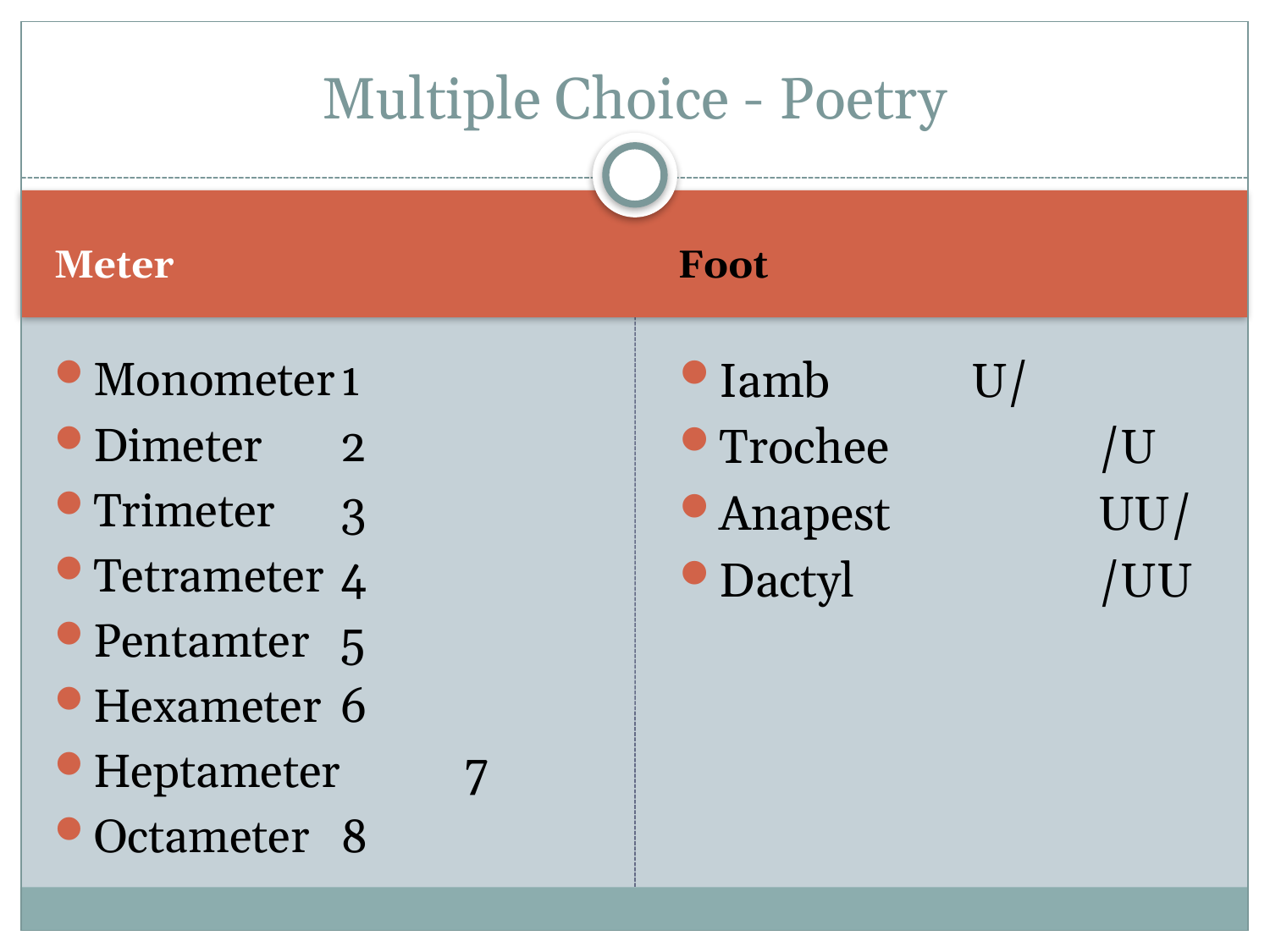

# Multiple Choice - Poetry
Meter
Foot
Monometer	1
Dimeter		2
Trimeter		3
Tetrameter	4
Pentamter	5
Hexameter	6
Heptameter	7
Octameter	8
Iamb		U/
Trochee		/U
Anapest		UU/
Dactyl		/UU